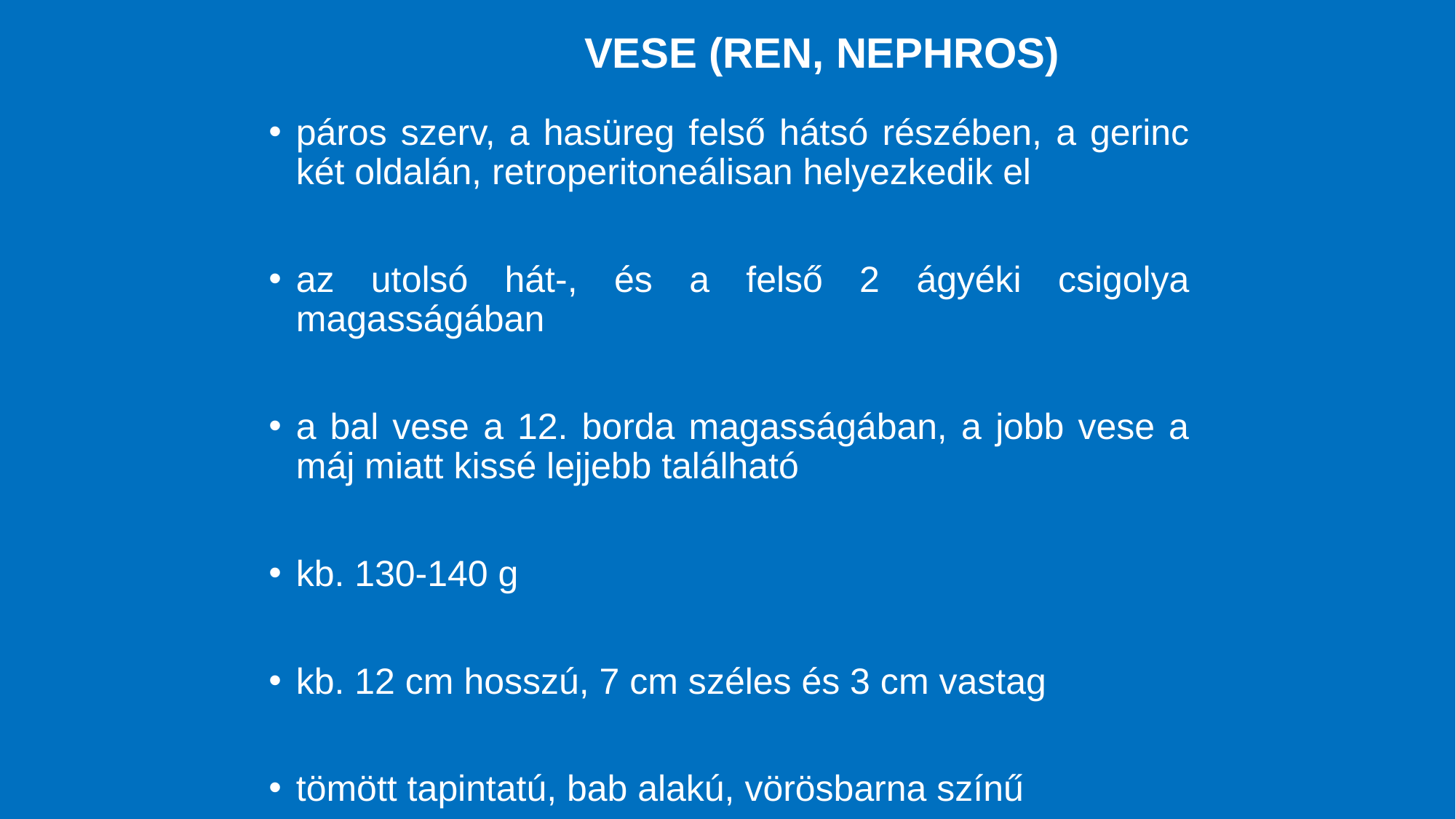

# Vese (ren, nephros)
páros szerv, a hasüreg felső hátsó részében, a gerinc két oldalán, retroperitoneálisan helyezkedik el

az utolsó hát-, és a felső 2 ágyéki csigolya magasságában

a bal vese a 12. borda magasságában, a jobb vese a máj miatt kissé lejjebb található

kb. 130-140 g

kb. 12 cm hosszú, 7 cm széles és 3 cm vastag

tömött tapintatú, bab alakú, vörösbarna színű